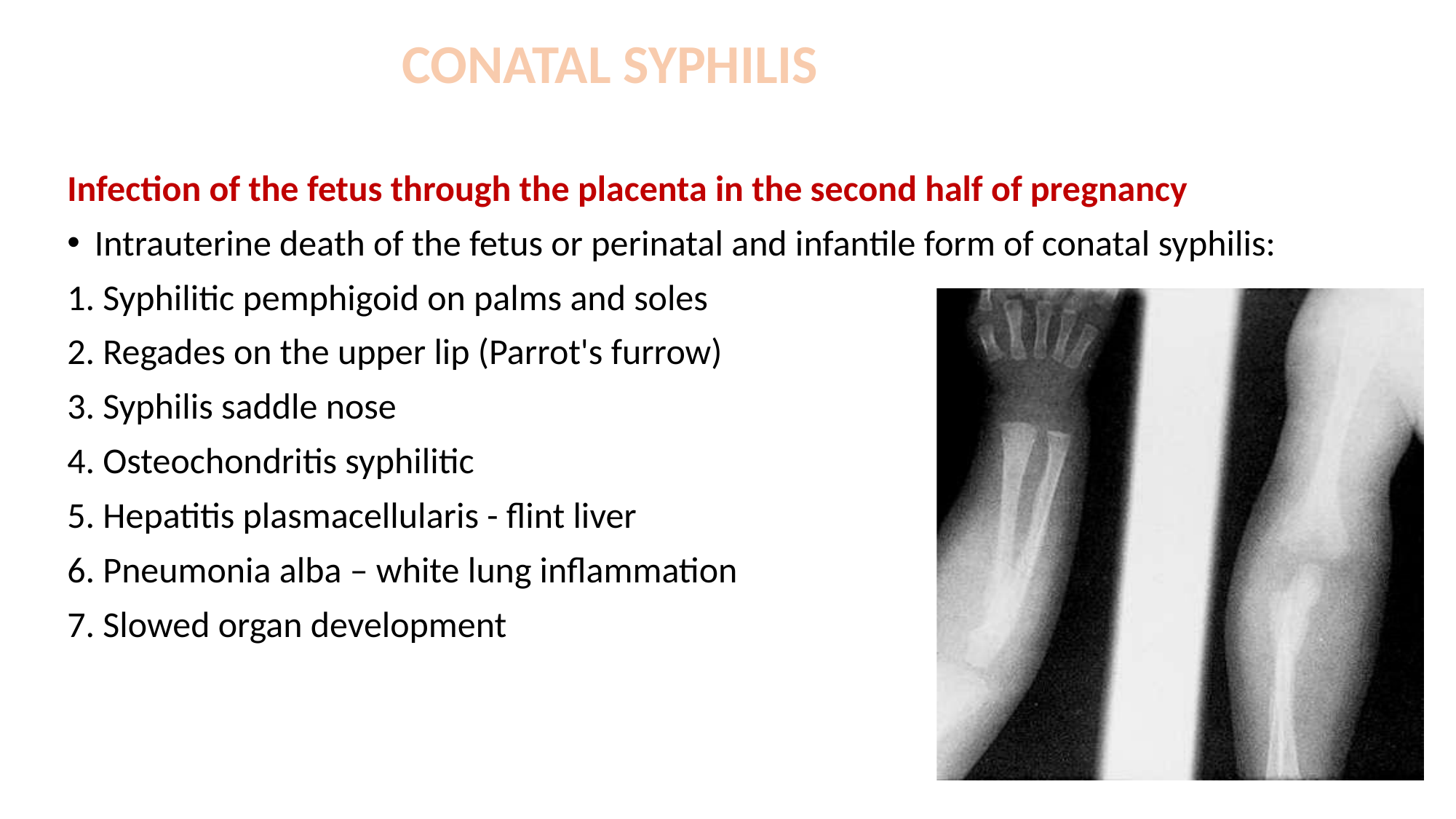

CONATAL SYPHILIS
Infection of the fetus through the placenta in the second half of pregnancy
Intrauterine death of the fetus or perinatal and infantile form of conatal syphilis:
1. Syphilitic pemphigoid on palms and soles
2. Regades on the upper lip (Parrot's furrow)
3. Syphilis saddle nose
4. Osteochondritis syphilitic
5. Hepatitis plasmacellularis - flint liver
6. Pneumonia alba – white lung inflammation
7. Slowed organ development